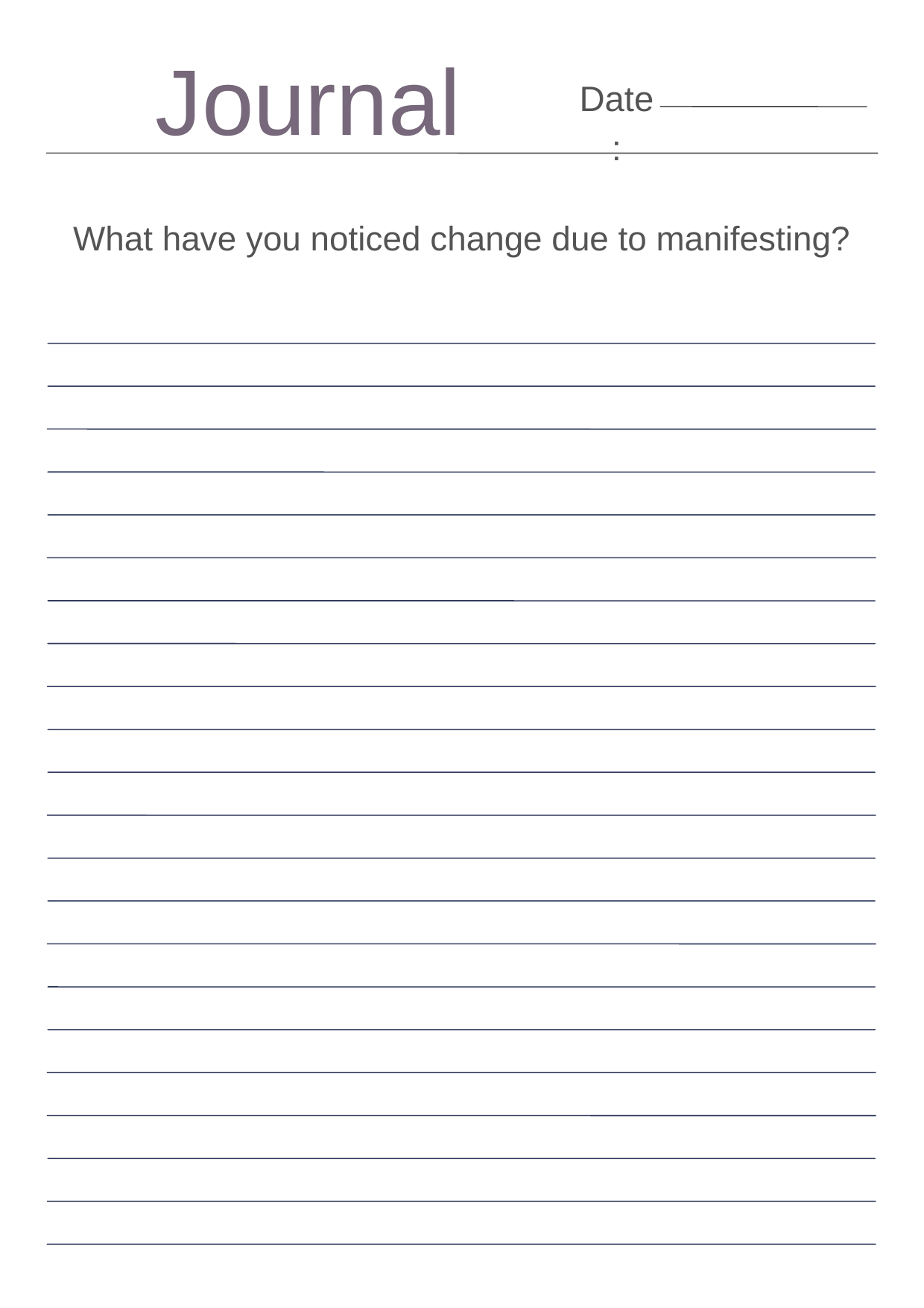

Journal
Date:

What have you noticed change due to manifesting?